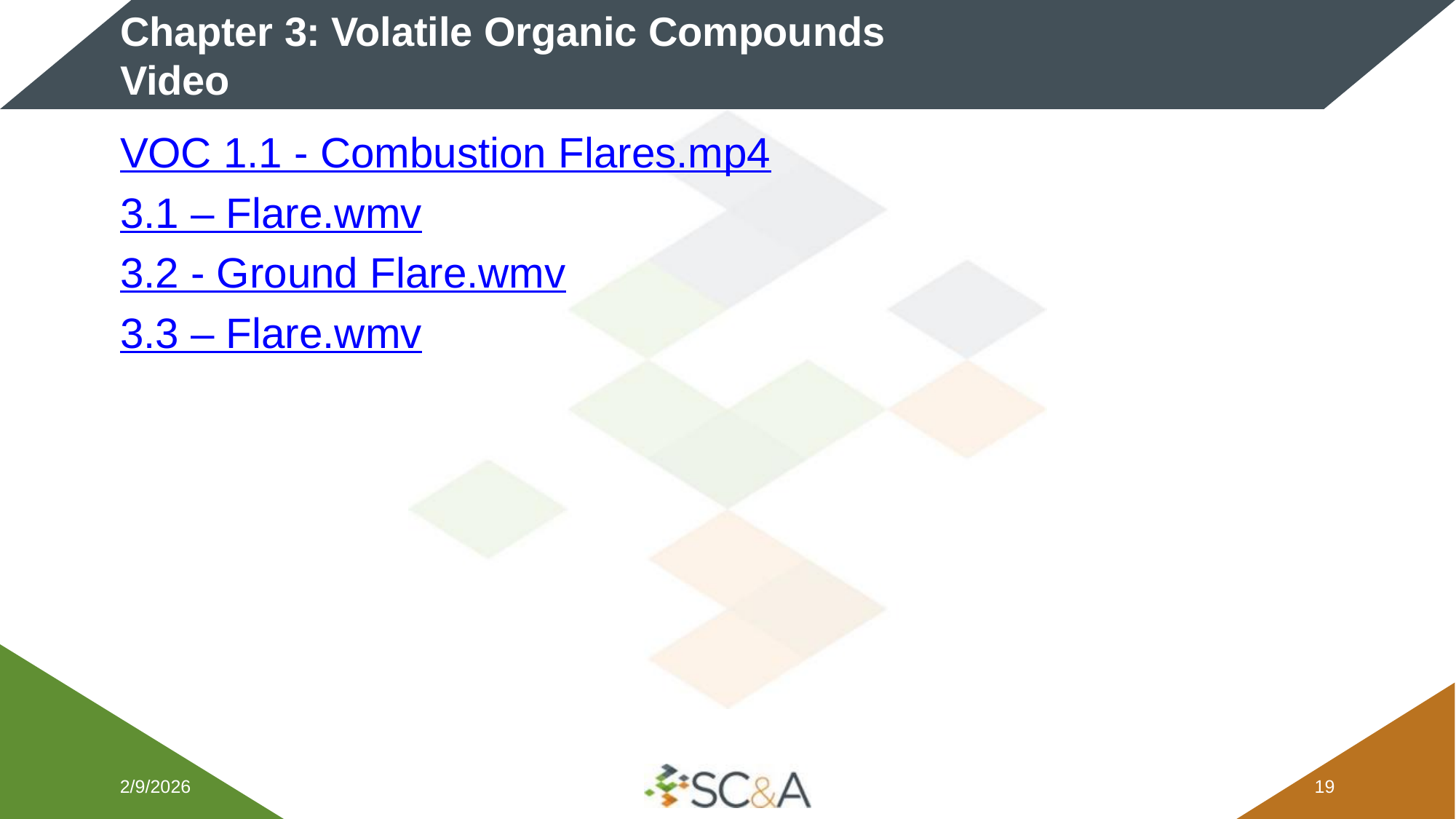

# Chapter 3: Volatile Organic Compounds Video
VOC 1.1 - Combustion Flares.mp4
3.1 – Flare.wmv
3.2 - Ground Flare.wmv
3.3 – Flare.wmv
2/9/2026
19